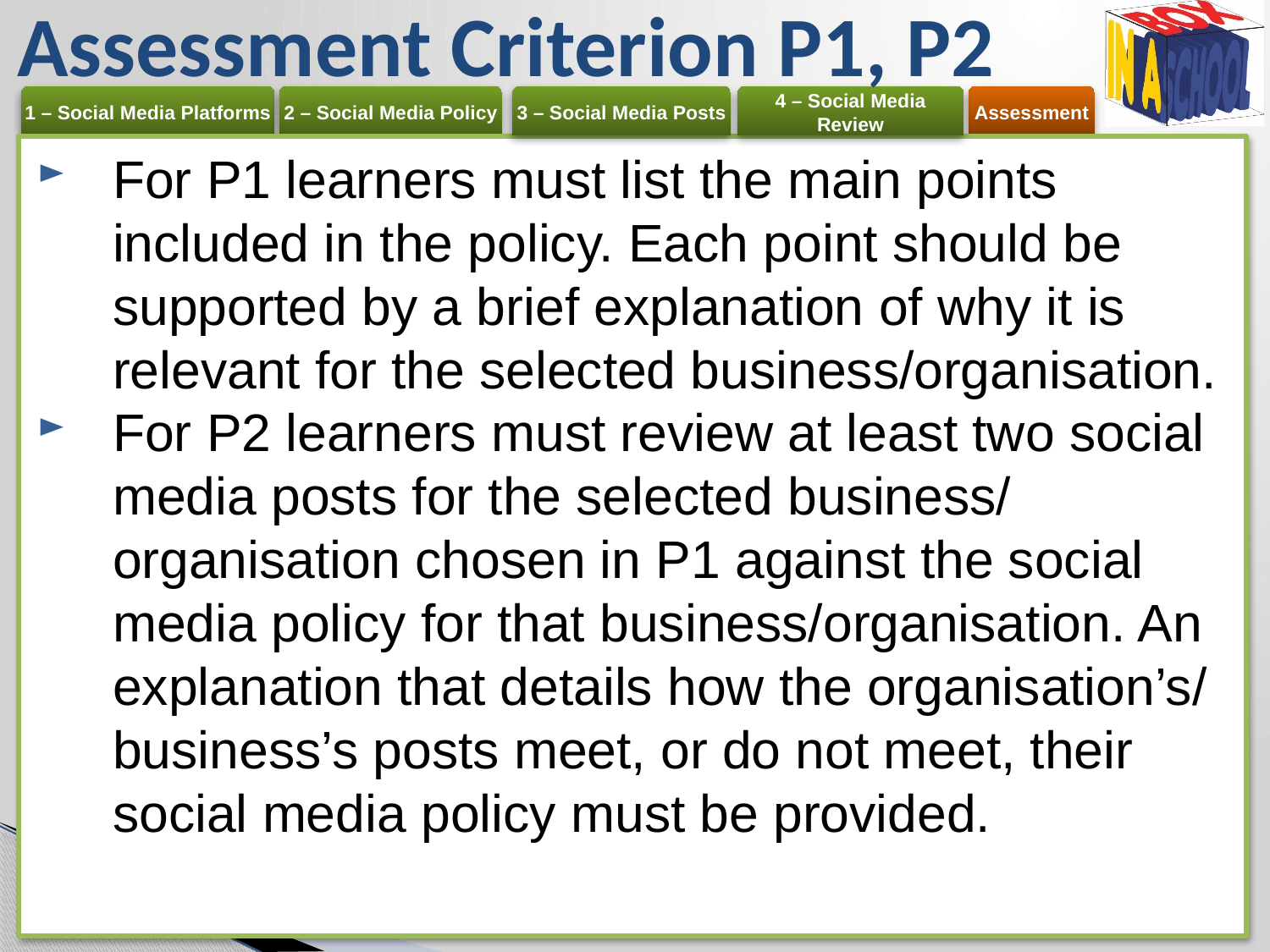

Assessment Criterion P1, P2
For P1 learners must list the main points included in the policy. Each point should be supported by a brief explanation of why it is relevant for the selected business/organisation.
For P2 learners must review at least two social media posts for the selected business/ organisation chosen in P1 against the social media policy for that business/organisation. An explanation that details how the organisation’s/ business’s posts meet, or do not meet, their social media policy must be provided.